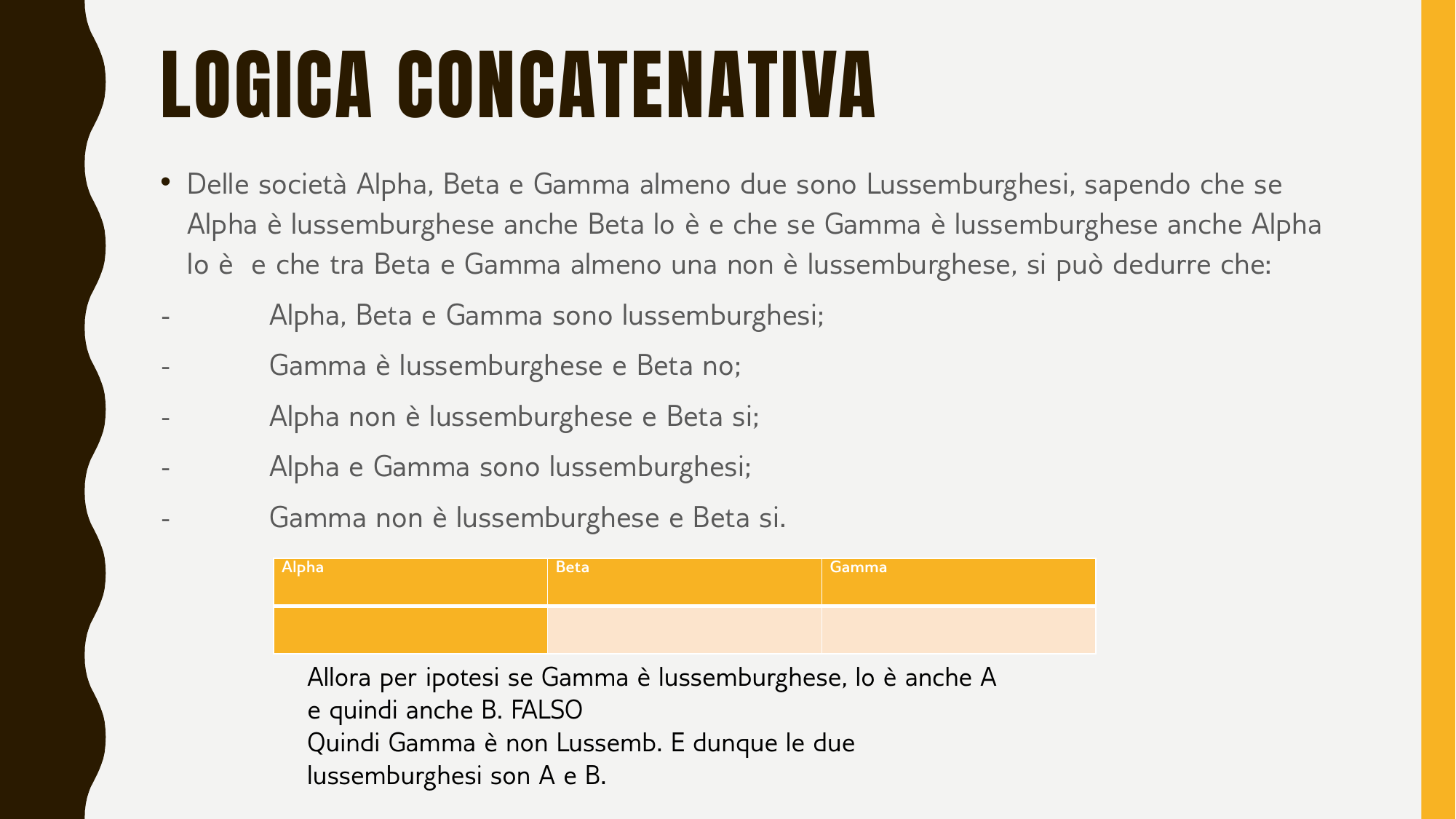

# Logica concatenativa
Delle società Alpha, Beta e Gamma almeno due sono Lussemburghesi, sapendo che se Alpha è lussemburghese anche Beta lo è e che se Gamma è lussemburghese anche Alpha lo è  e che tra Beta e Gamma almeno una non è lussemburghese, si può dedurre che:
-	Alpha, Beta e Gamma sono lussemburghesi;
-	Gamma è lussemburghese e Beta no;
-	Alpha non è lussemburghese e Beta si;
-	Alpha e Gamma sono lussemburghesi;
-	Gamma non è lussemburghese e Beta si.

| Alpha | Beta | Gamma |
| --- | --- | --- |
|  |  |  |
Allora per ipotesi se Gamma è lussemburghese, lo è anche A e quindi anche B. FALSO
Quindi Gamma è non Lussemb. E dunque le due lussemburghesi son A e B.